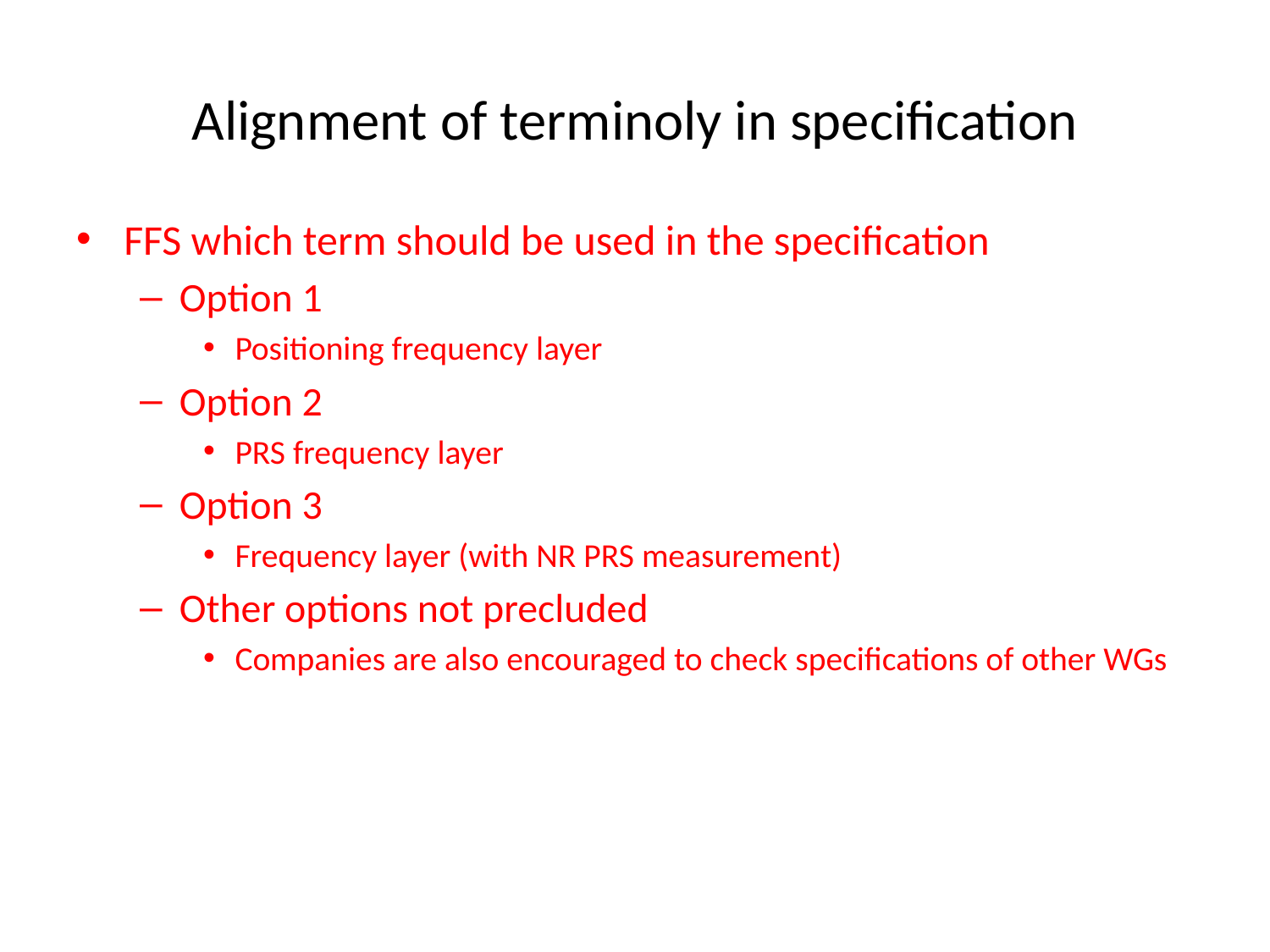

# Alignment of terminoly in specification
FFS which term should be used in the specification
Option 1
Positioning frequency layer
Option 2
PRS frequency layer
Option 3
Frequency layer (with NR PRS measurement)
Other options not precluded
Companies are also encouraged to check specifications of other WGs